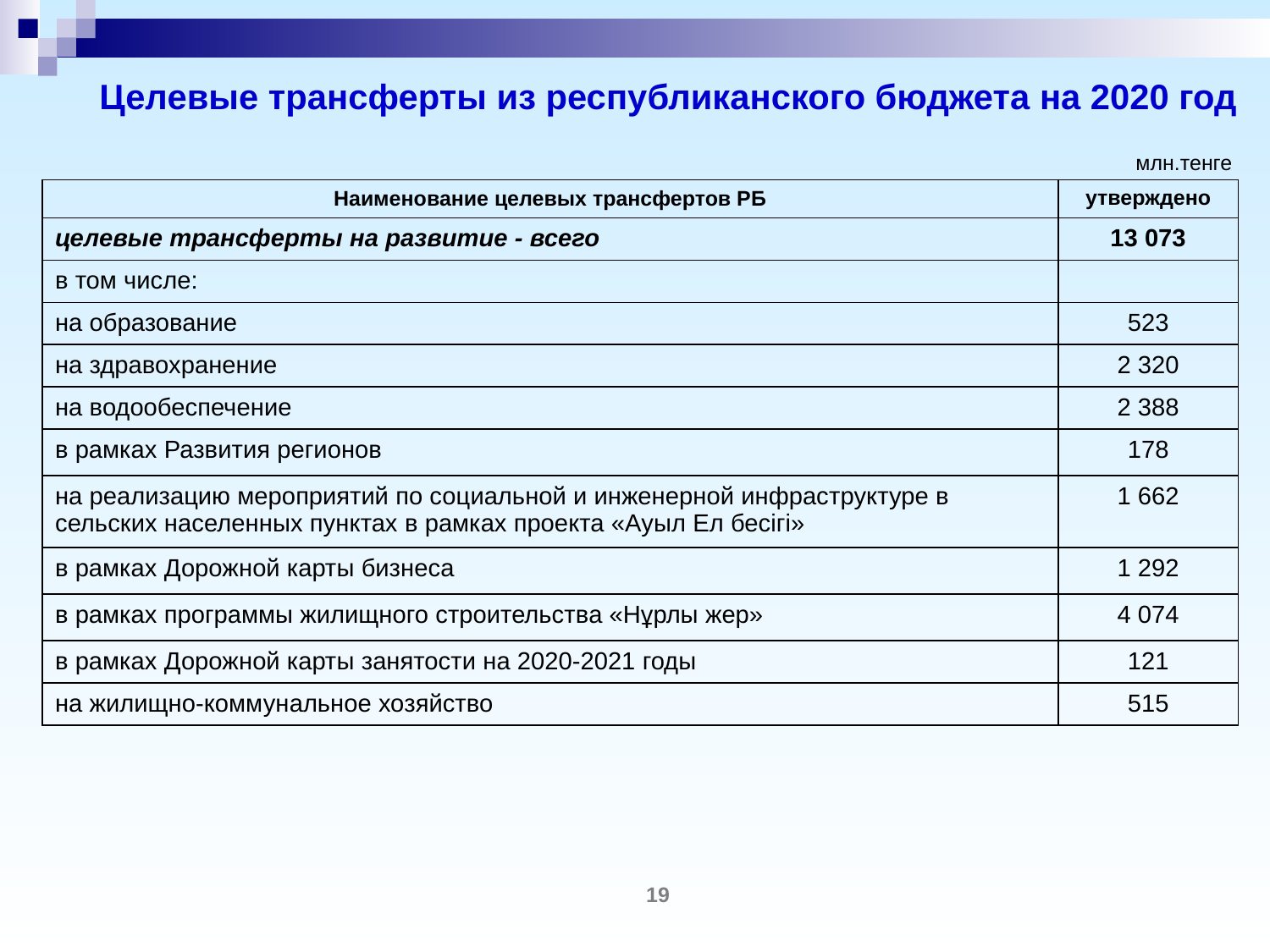

Целевые трансферты из республиканского бюджета на 2020 год
млн.тенге
| Наименование целевых трансфертов РБ | утверждено |
| --- | --- |
| целевые трансферты на развитие - всего | 13 073 |
| в том числе: |  |
| на образование | 523 |
| на здравохранение | 2 320 |
| на водообеспечение | 2 388 |
| в рамках Развития регионов | 178 |
| на реализацию мероприятий по социальной и инженерной инфраструктуре в сельских населенных пунктах в рамках проекта «Ауыл Ел бесігі» | 1 662 |
| в рамках Дорожной карты бизнеса | 1 292 |
| в рамках программы жилищного строительства «Нұрлы жер» | 4 074 |
| в рамках Дорожной карты занятости на 2020-2021 годы | 121 |
| на жилищно-коммунальное хозяйство | 515 |
19